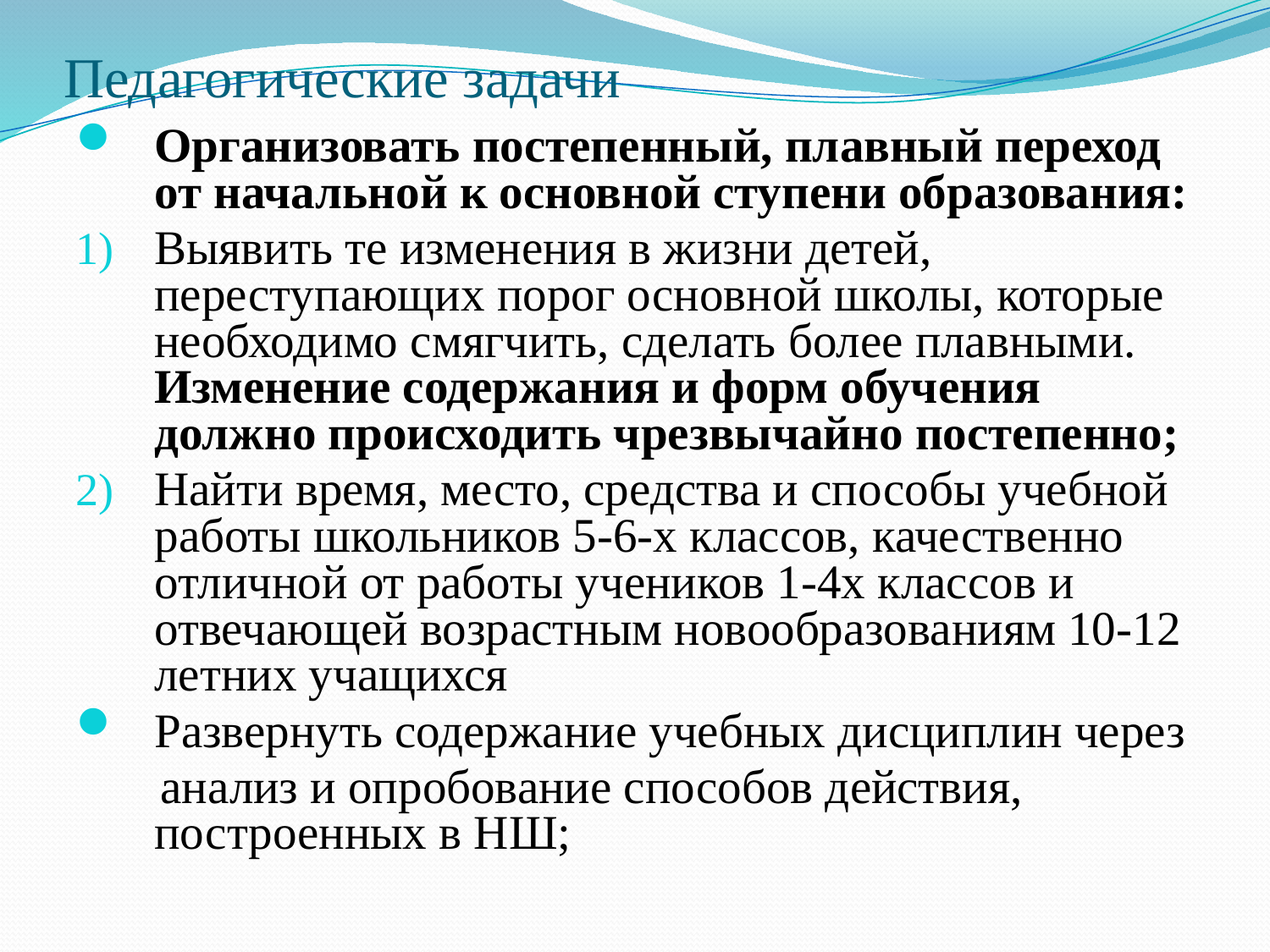

# Педагогические задачи
Организовать постепенный, плавный переход от начальной к основной ступени образования:
Выявить те изменения в жизни детей, переступающих порог основной школы, которые необходимо смягчить, сделать более плавными. Изменение содержания и форм обучения должно происходить чрезвычайно постепенно;
Найти время, место, средства и способы учебной работы школьников 5-6-х классов, качественно отличной от работы учеников 1-4х классов и отвечающей возрастным новообразованиям 10-12 летних учащихся
Развернуть содержание учебных дисциплин через
       анализ и опробование способов действия, построенных в НШ;